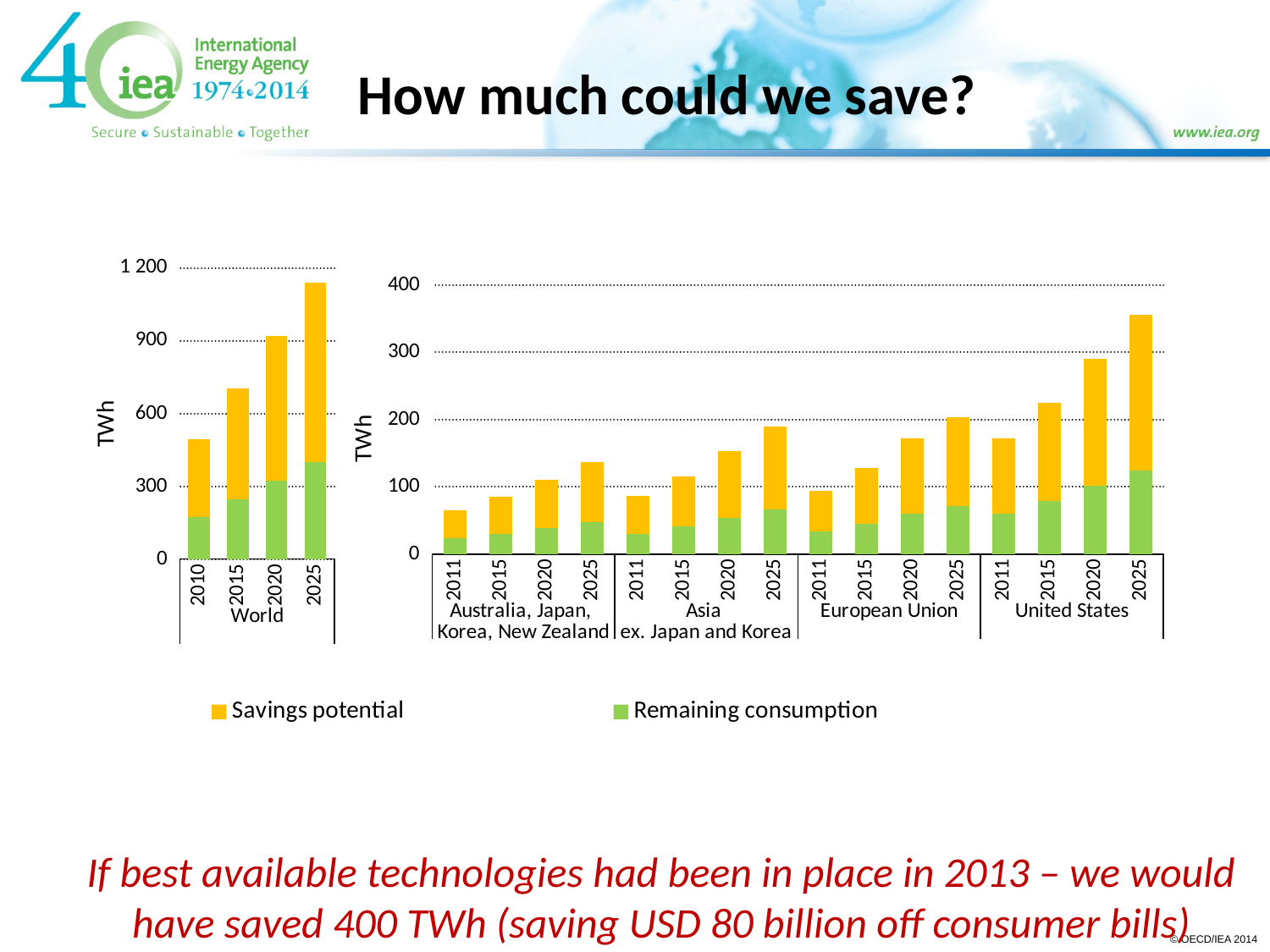

How much could we save?

### Chart

| Category | Remaining consumption | Savings potential |
|---|---|---|
| 2010 | 173.04000000000002 | 320.89 |
| 2015 | 246.26999999999998 | 456.7 |
| 2020 | 322.47 | 598.0 |
| 2025 | 398.6600000000001 | 739.31 |

### Chart

| Category | Remaining consumption | Savings potential  |
|---|---|---|
| 2011 | 22.931590123245524 | 42.587238800312996 |
| 2015 | 30.022007339329434 | 55.755156487326225 |
| 2020 | 38.885028859434435 | 72.21505359609274 |
| 2025 | 47.74805037953966 | 88.6749507048591 |
| 2011 | 30.289970216128687 | 56.2528018299533 |
| 2015 | 40.66180312352275 | 75.51477722939939 |
| 2020 | 53.62659425776529 | 99.59224647870698 |
| 2025 | 66.59138539200785 | 123.66971572801461 |
| 2011 | 33.023186156734454 | 61.32877429107828 |
| 2015 | 44.89873372927487 | 83.38336264008156 |
| 2020 | 60.153872119402244 | 111.71433393603274 |
| 2025 | 71.13768969522745 | 132.1128522911352 |
| 2011 | 60.206422018348626 | 111.81192660550462 |
| 2015 | 78.57919165087822 | 145.93278449448798 |
| 2020 | 101.54515369154053 | 188.5838568557174 |
| 2025 | 124.5111157322023 | 231.2349292169463 |
If best available technologies had been in place in 2013 – we would have saved 400 TWh (saving USD 80 billion off consumer bills)